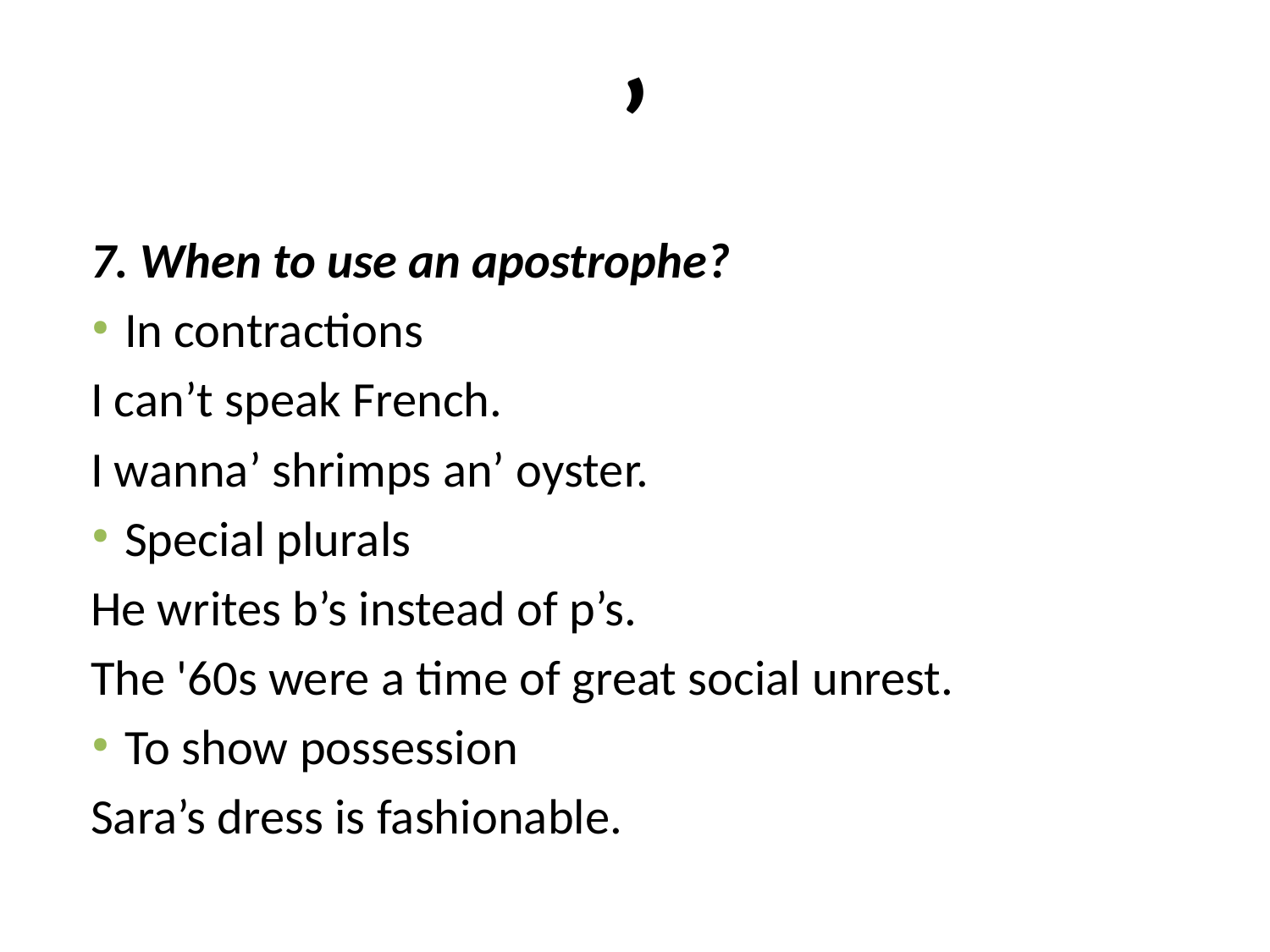

# ’
7. When to use an apostrophe?
In contractions
I can’t speak French.
I wanna’ shrimps an’ oyster.
Special plurals
He writes b’s instead of p’s.
The '60s were a time of great social unrest.
To show possession
Sara’s dress is fashionable.